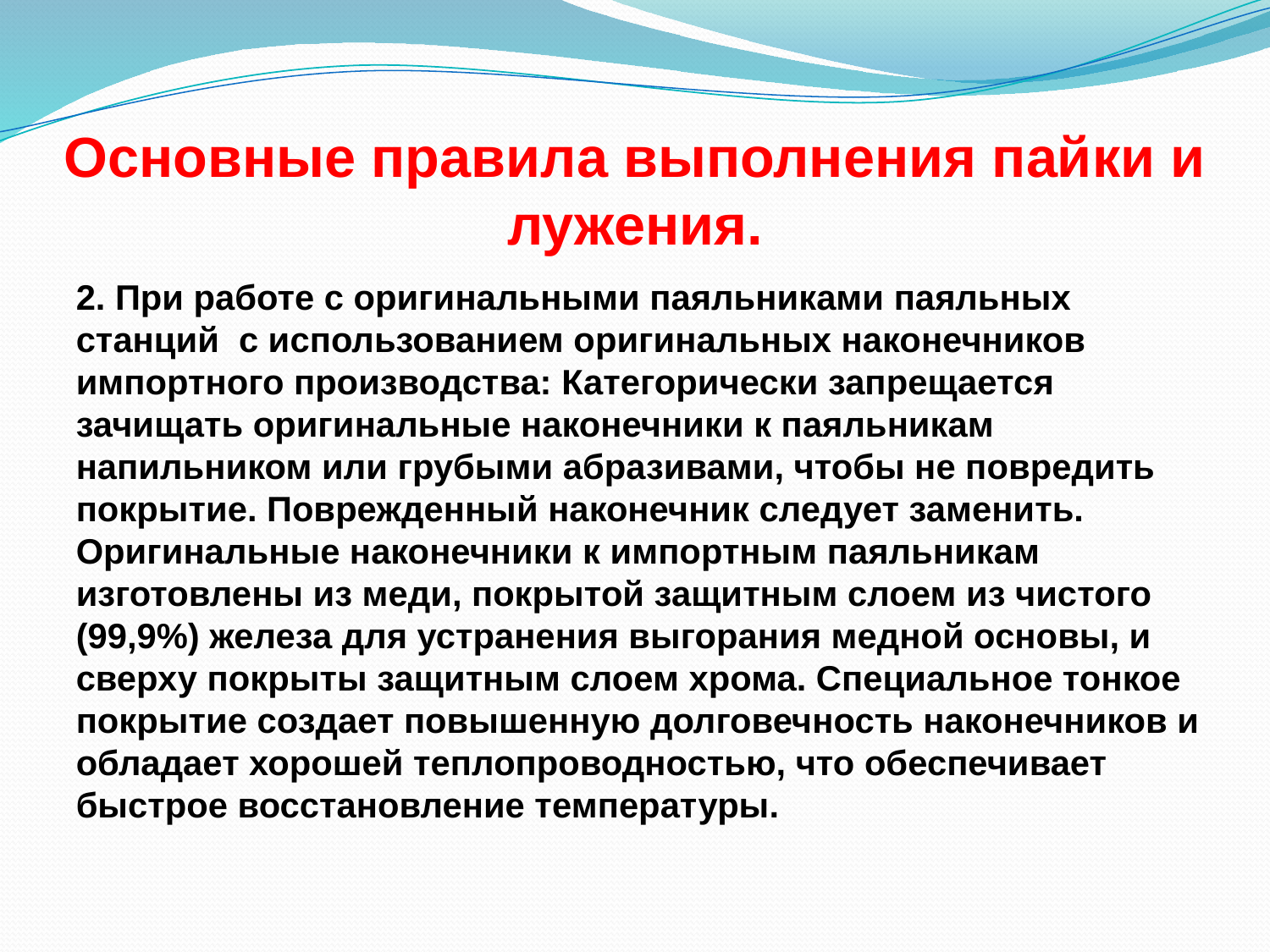

# Основные правила выполнения пайки и лужения.
2. При работе с оригинальными паяльниками паяльных станций  с использованием оригинальных наконечников импортного производства: Категорически запрещается зачищать оригинальные наконечники к паяльникам напильником или грубыми абразивами, чтобы не повредить покрытие. Поврежденный наконечник следует заменить. Оригинальные наконечники к импортным паяльникам изготовлены из меди, покрытой защитным слоем из чистого (99,9%) железа для устранения выгорания медной основы, и сверху покрыты защитным слоем хрома. Специальное тонкое покрытие создает повышенную долговечность наконечников и обладает хорошей теплопроводностью, что обеспечивает быстрое восстановление температуры.